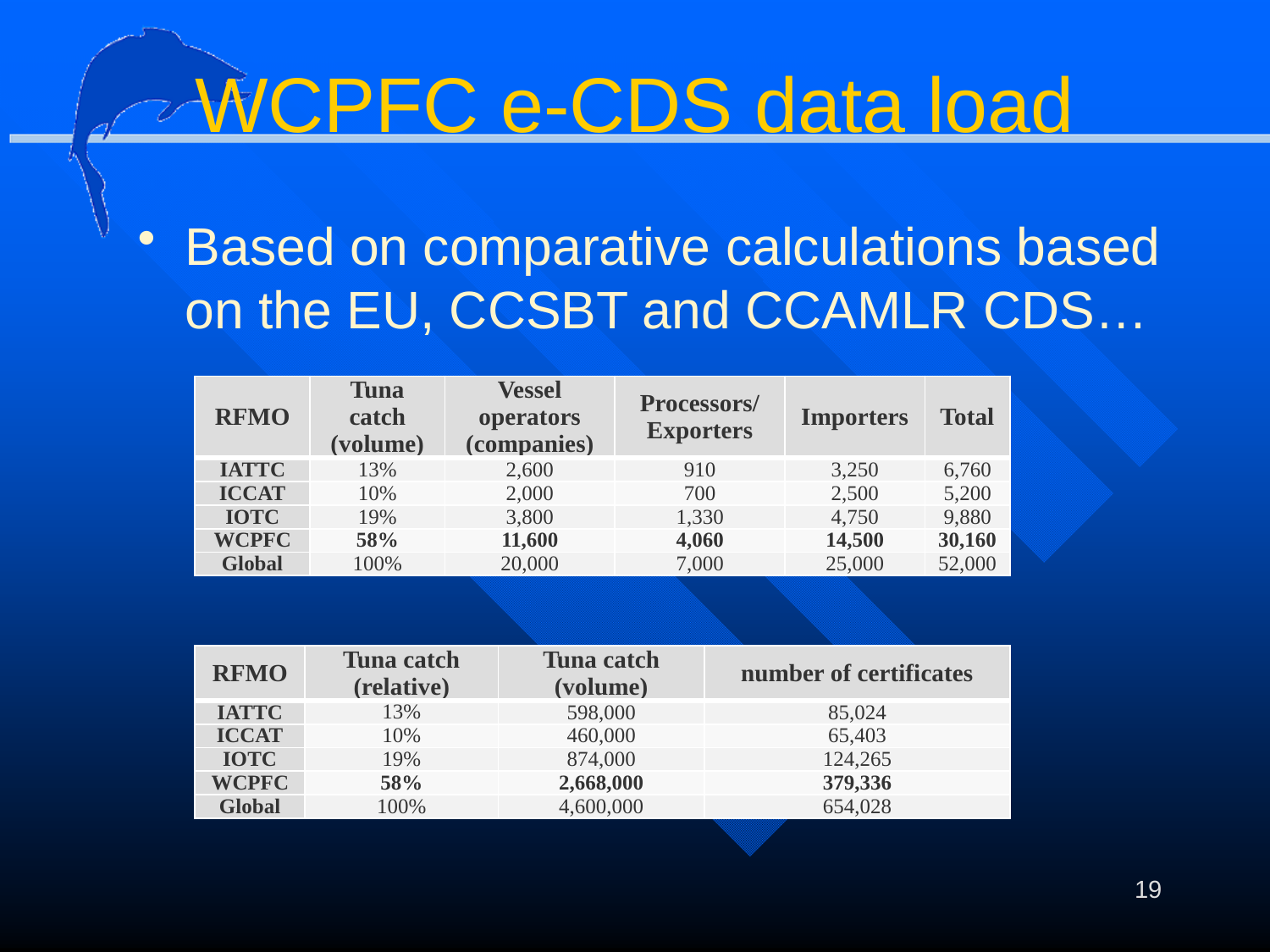

# WCPFC e-CDS data load
Based on comparative calculations based on the EU, CCSBT and CCAMLR CDS…

| RFMO | Tuna catch (volume) | Vessel operators (companies) | Processors/ Exporters | Importers | Total |
| --- | --- | --- | --- | --- | --- |
| IATTC | 13% | 2,600 | 910 | 3,250 | 6,760 |
| ICCAT | 10% | 2,000 | 700 | 2,500 | 5,200 |
| IOTC | 19% | 3,800 | 1,330 | 4,750 | 9,880 |
| WCPFC | 58% | 11,600 | 4,060 | 14,500 | 30,160 |
| Global | 100% | 20,000 | 7,000 | 25,000 | 52,000 |
| RFMO | Tuna catch (relative) | Tuna catch (volume) | number of certificates |
| --- | --- | --- | --- |
| IATTC | 13% | 598,000 | 85,024 |
| ICCAT | 10% | 460,000 | 65,403 |
| IOTC | 19% | 874,000 | 124,265 |
| WCPFC | 58% | 2,668,000 | 379,336 |
| Global | 100% | 4,600,000 | 654,028 |
19